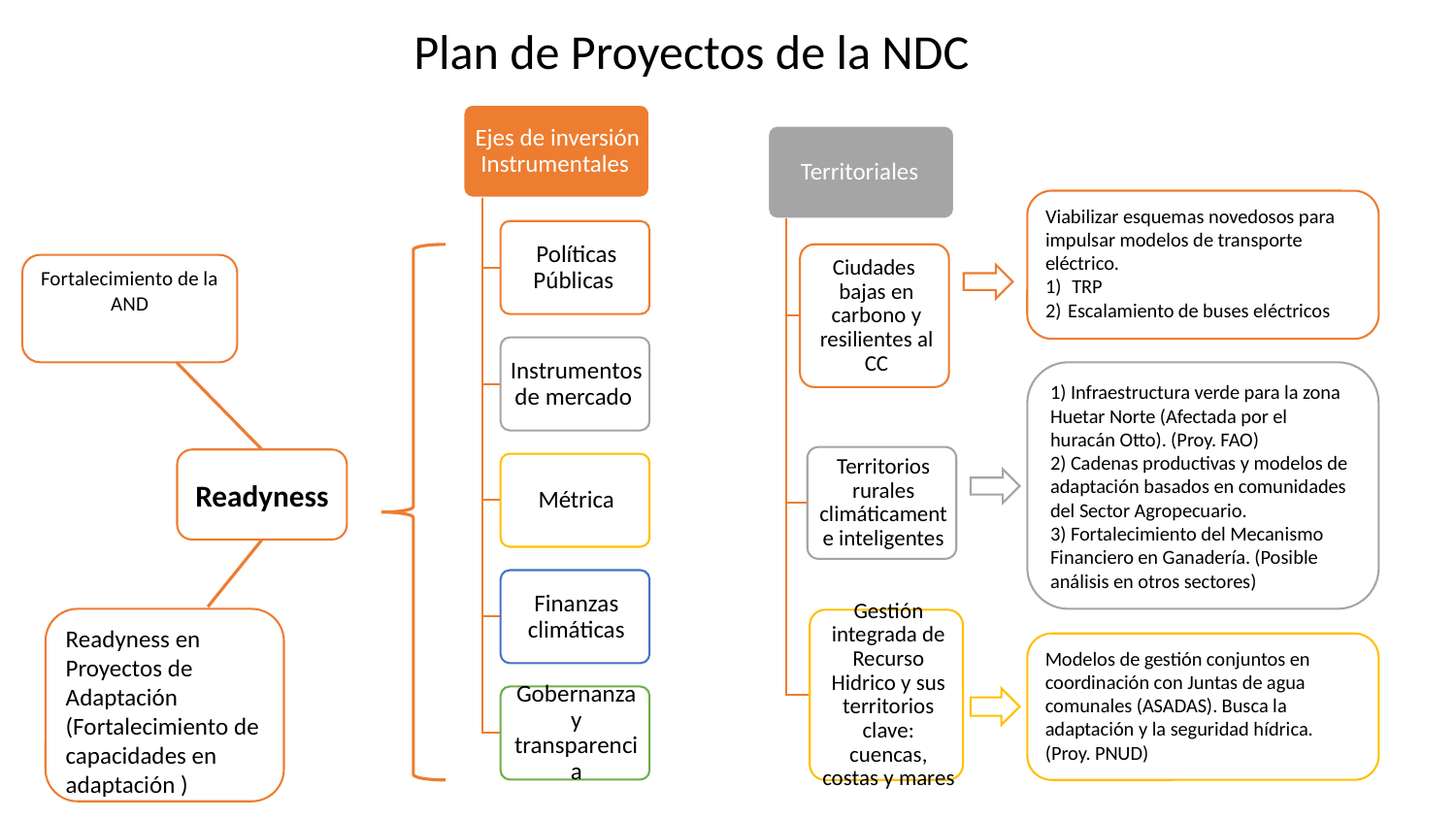

Plan de Proyectos de la NDC
Ejes de inversión Instrumentales
Políticas Públicas
Instrumentos de mercado
Métrica
Finanzas climáticas
Gobernanza y transparencia
Territoriales
Ciudades  bajas en carbono y resilientes al CC
Territorios rurales climáticamente inteligentes
Gestión integrada de Recurso Hidrico y sus territorios clave: cuencas, costas y mares
Viabilizar esquemas novedosos para impulsar modelos de transporte eléctrico.
 TRP
Escalamiento de buses eléctricos

Fortalecimiento de la AND

1) Infraestructura verde para la zona Huetar Norte (Afectada por el huracán Otto). (Proy. FAO)
2) Cadenas productivas y modelos de adaptación basados en comunidades del Sector Agropecuario.
3) Fortalecimiento del Mecanismo Financiero en Ganadería. (Posible análisis en otros sectores)
Readyness

Readyness en Proyectos de Adaptación (Fortalecimiento de capacidades en adaptación )
Modelos de gestión conjuntos en coordinación con Juntas de agua comunales (ASADAS). Busca la adaptación y la seguridad hídrica. (Proy. PNUD)